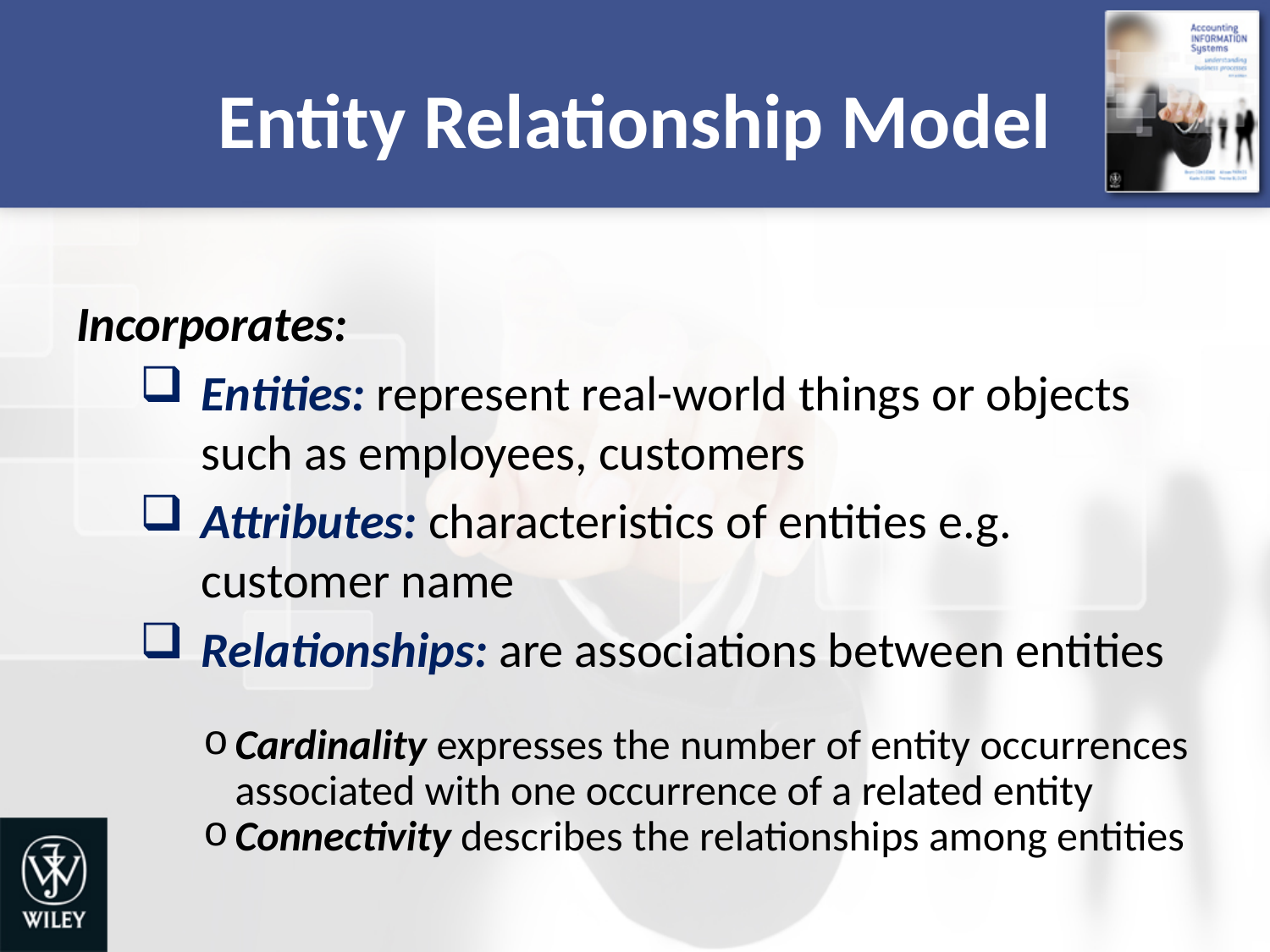

# Entity Relationship Model
Incorporates:
Entities: represent real-world things or objects such as employees, customers
Attributes: characteristics of entities e.g. customer name
Relationships: are associations between entities

Cardinality expresses the number of entity occurrences associated with one occurrence of a related entity
Connectivity describes the relationships among entities